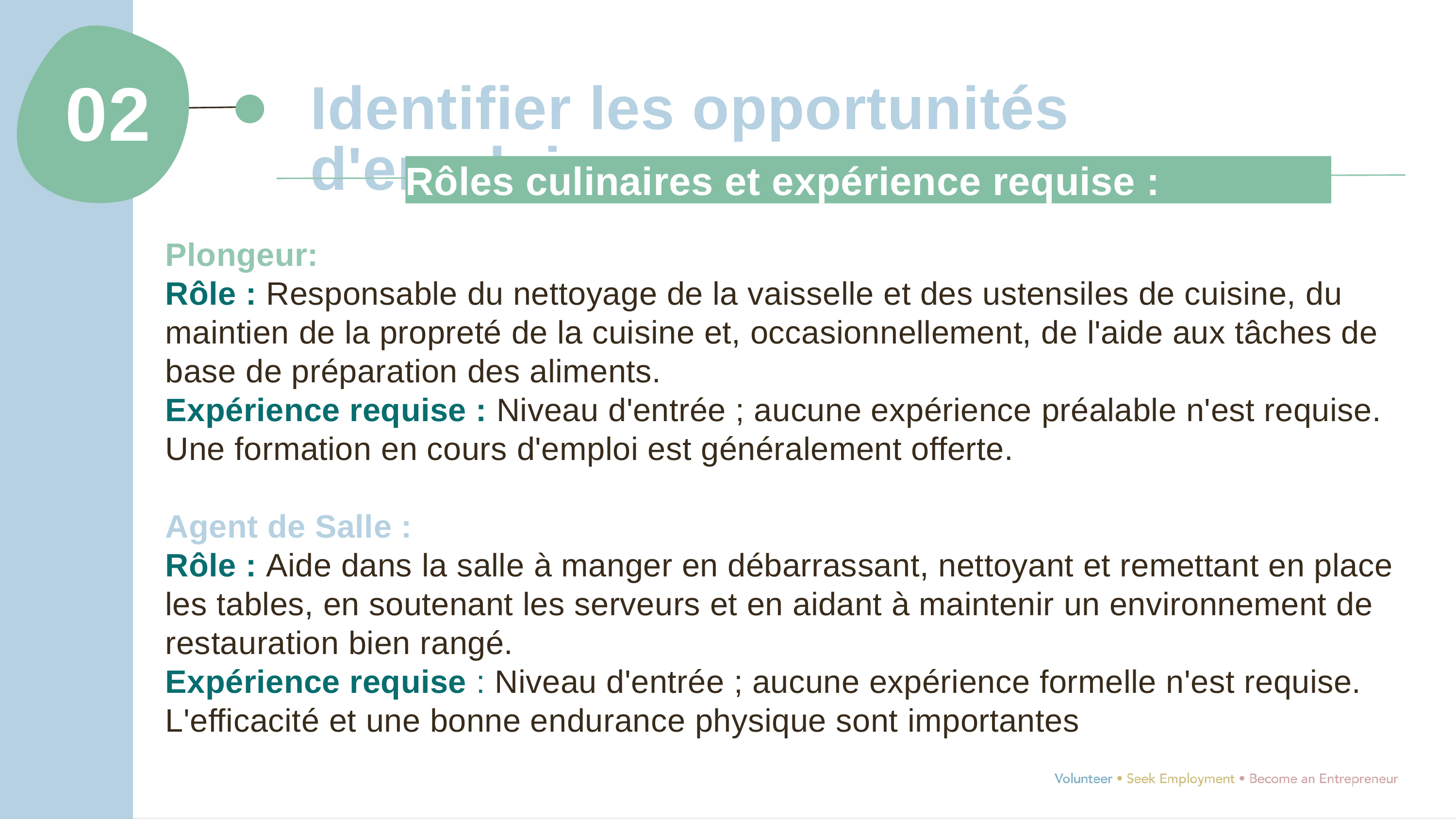

02
Identifier les opportunités d'emploi

Rôles culinaires et expérience requise :

Plongeur:
Rôle : Responsable du nettoyage de la vaisselle et des ustensiles de cuisine, du maintien de la propreté de la cuisine et, occasionnellement, de l'aide aux tâches de base de préparation des aliments.
Expérience requise : Niveau d'entrée ; aucune expérience préalable n'est requise. Une formation en cours d'emploi est généralement offerte.

Agent de Salle :
Rôle : Aide dans la salle à manger en débarrassant, nettoyant et remettant en place les tables, en soutenant les serveurs et en aidant à maintenir un environnement de restauration bien rangé.
Expérience requise : Niveau d'entrée ; aucune expérience formelle n'est requise. L'efficacité et une bonne endurance physique sont importantes

.